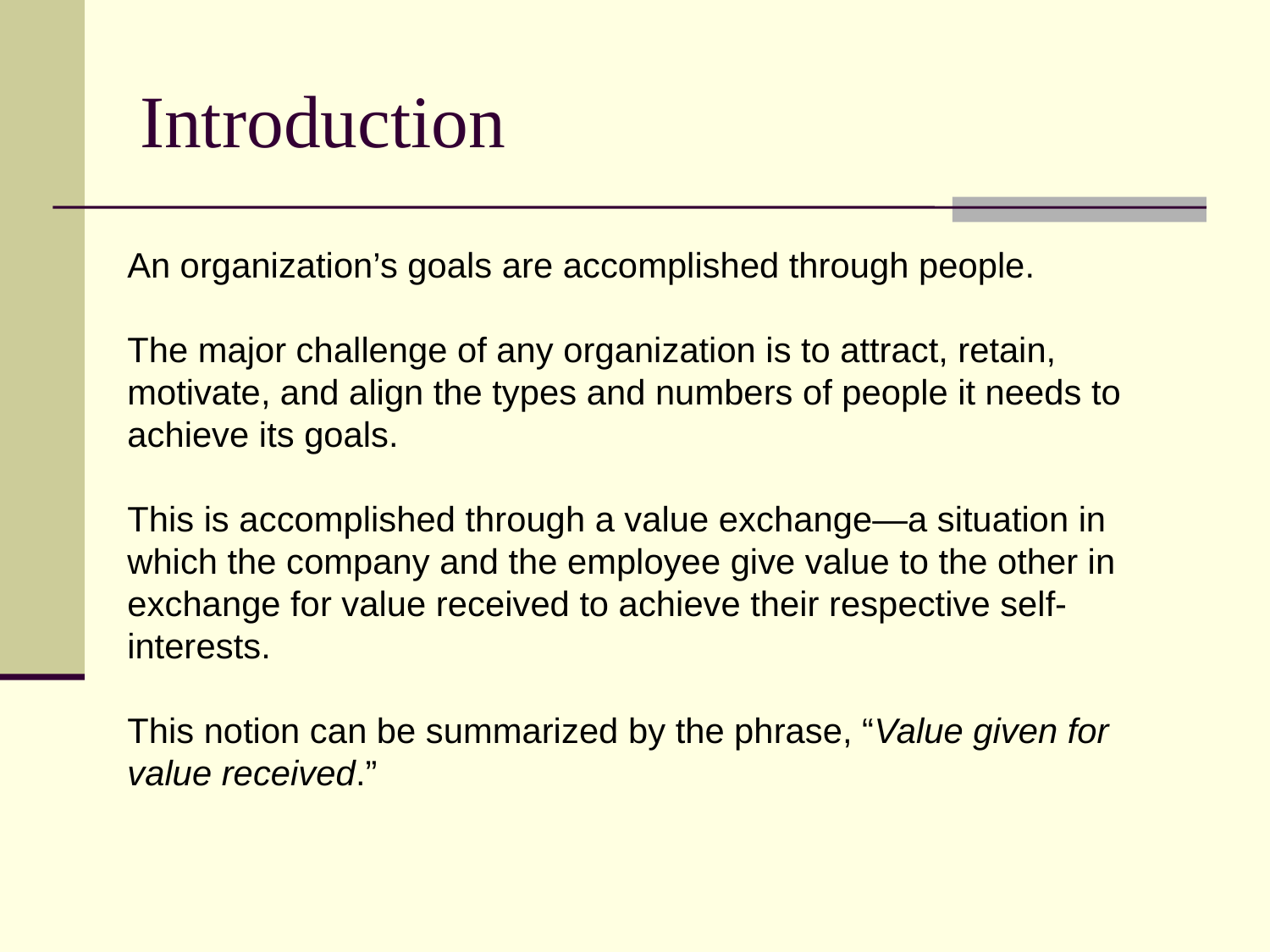

# Introduction
An organization’s goals are accomplished through people.

The major challenge of any organization is to attract, retain, motivate, and align the types and numbers of people it needs to achieve its goals.

This is accomplished through a value exchange—a situation in which the company and the employee give value to the other in exchange for value received to achieve their respective self-interests.

This notion can be summarized by the phrase, “Value given for value received.”